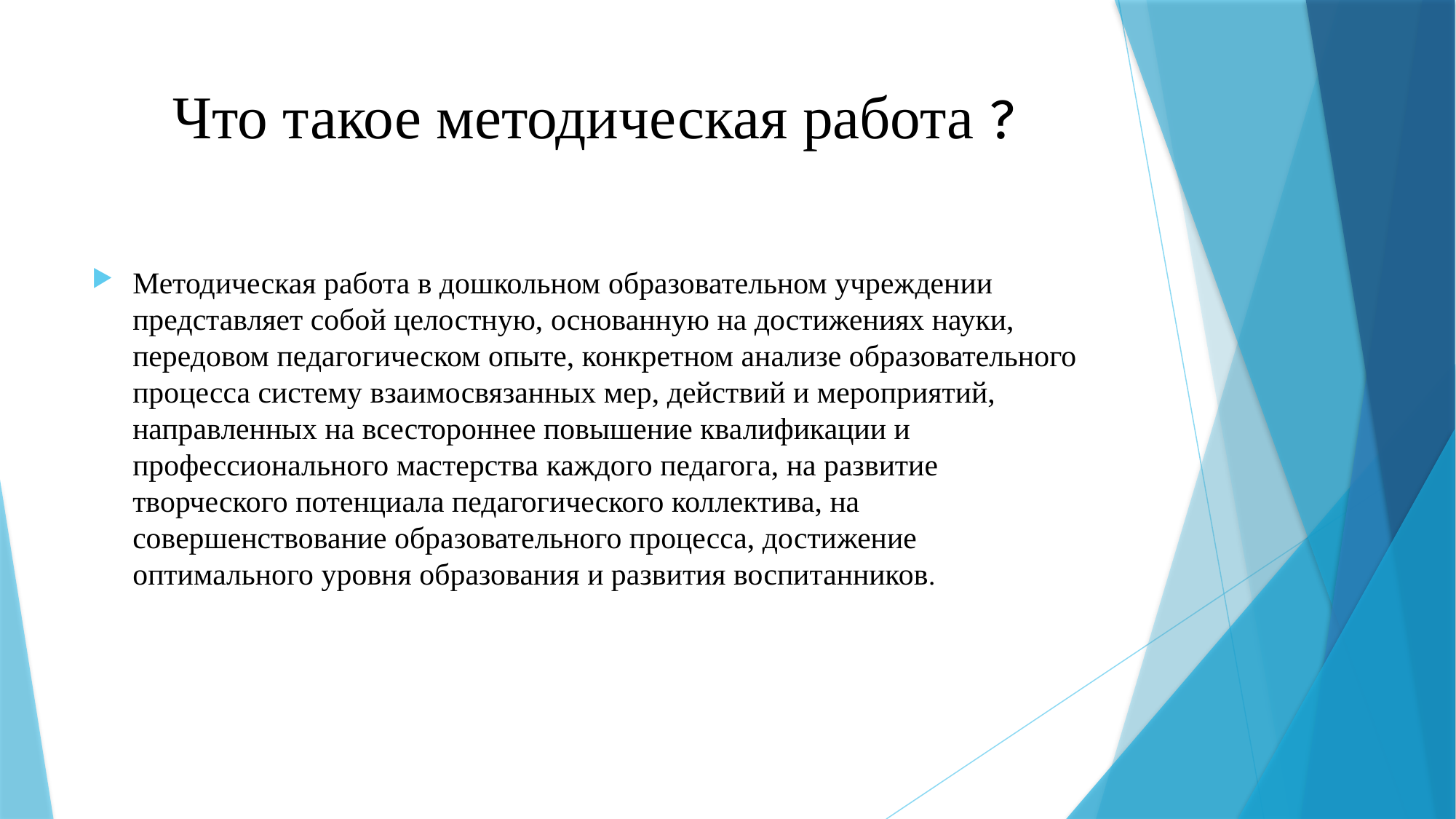

# Что такое методическая работа ?
Методическая работа в дошкольном образовательном учреждении представляет собой целостную, основанную на достижениях науки, передовом педагогическом опыте, конкретном анализе образовательного процесса систему взаимосвязанных мер, действий и мероприятий, направленных на всестороннее повышение квалификации и профессионального мастерства каждого педагога, на развитие творческого потенциала педагогического коллектива, на совершенствование образовательного процесса, достижение оптимального уровня образования и развития воспитанников.